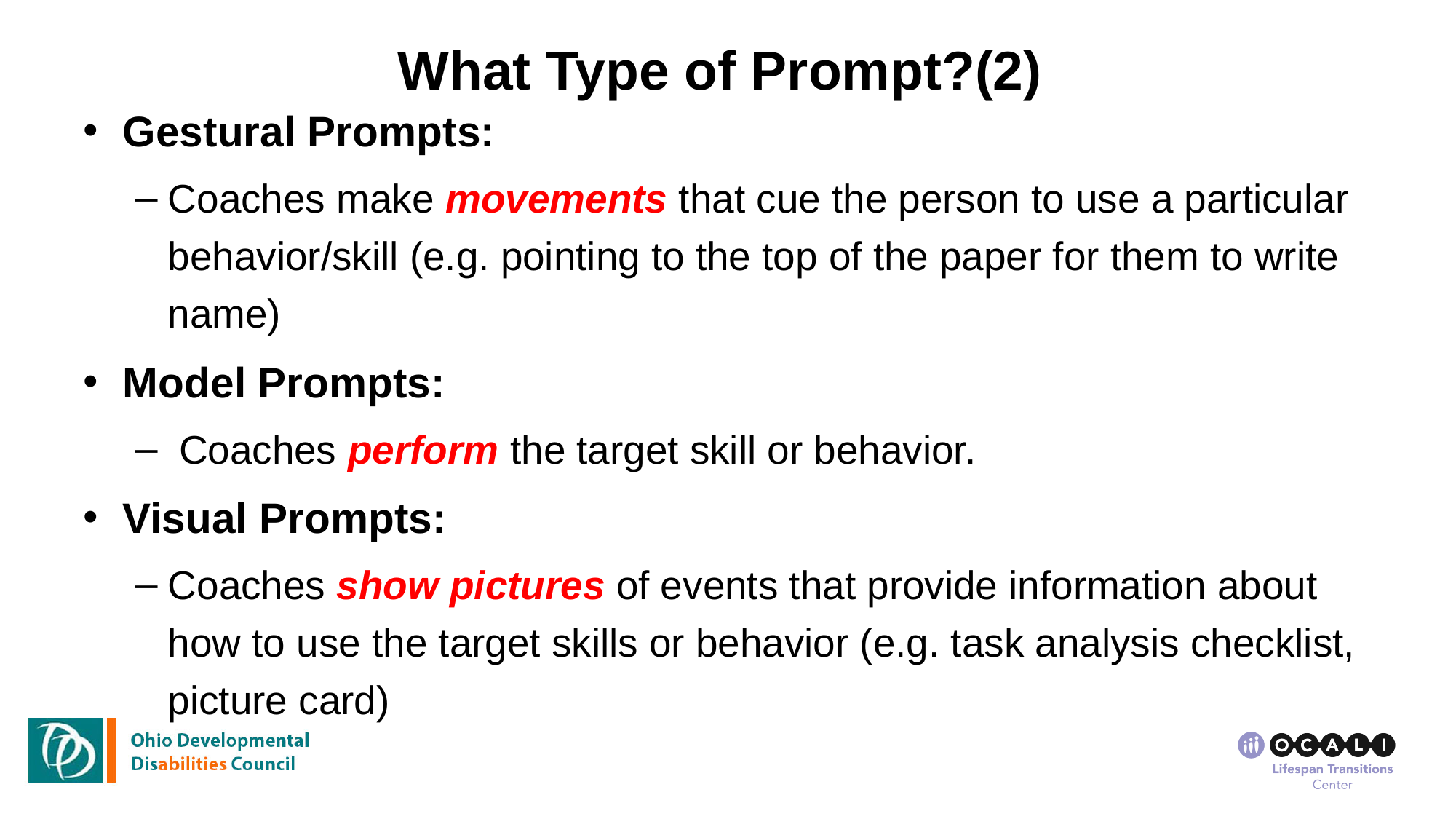

# What Type of Prompt?(2)
Gestural Prompts:
Coaches make movements that cue the person to use a particular behavior/skill (e.g. pointing to the top of the paper for them to write name)
Model Prompts:
 Coaches perform the target skill or behavior.
Visual Prompts:
Coaches show pictures of events that provide information about how to use the target skills or behavior (e.g. task analysis checklist, picture card)